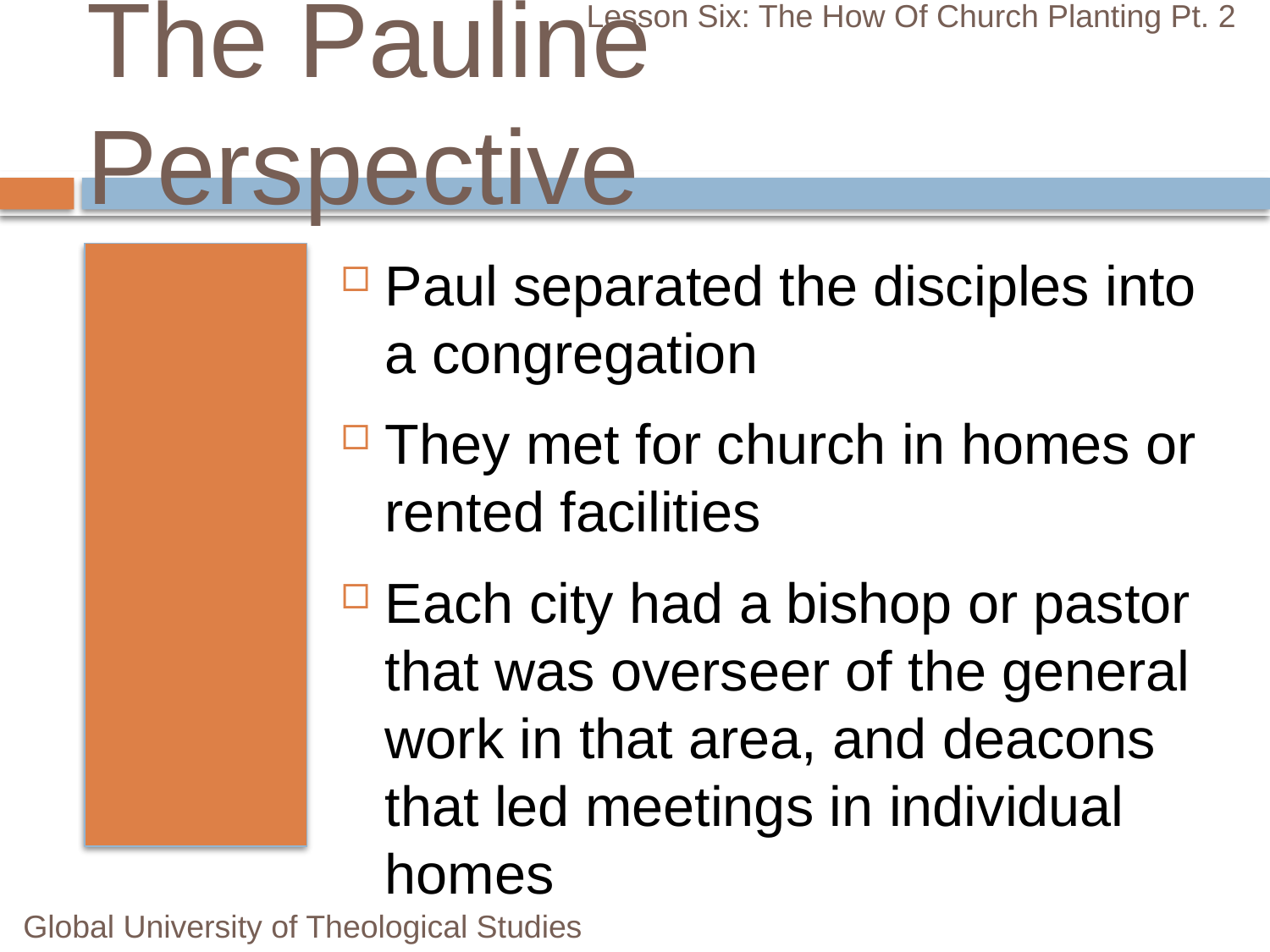

Lesson Six: The How Of Church Planting Pt. 2
# The Pauline Perspective

Paul separated the disciples into a congregation
They met for church in homes or rented facilities
Each city had a bishop or pastor that was overseer of the general work in that area, and deacons that led meetings in individual homes
Global University of Theological Studies